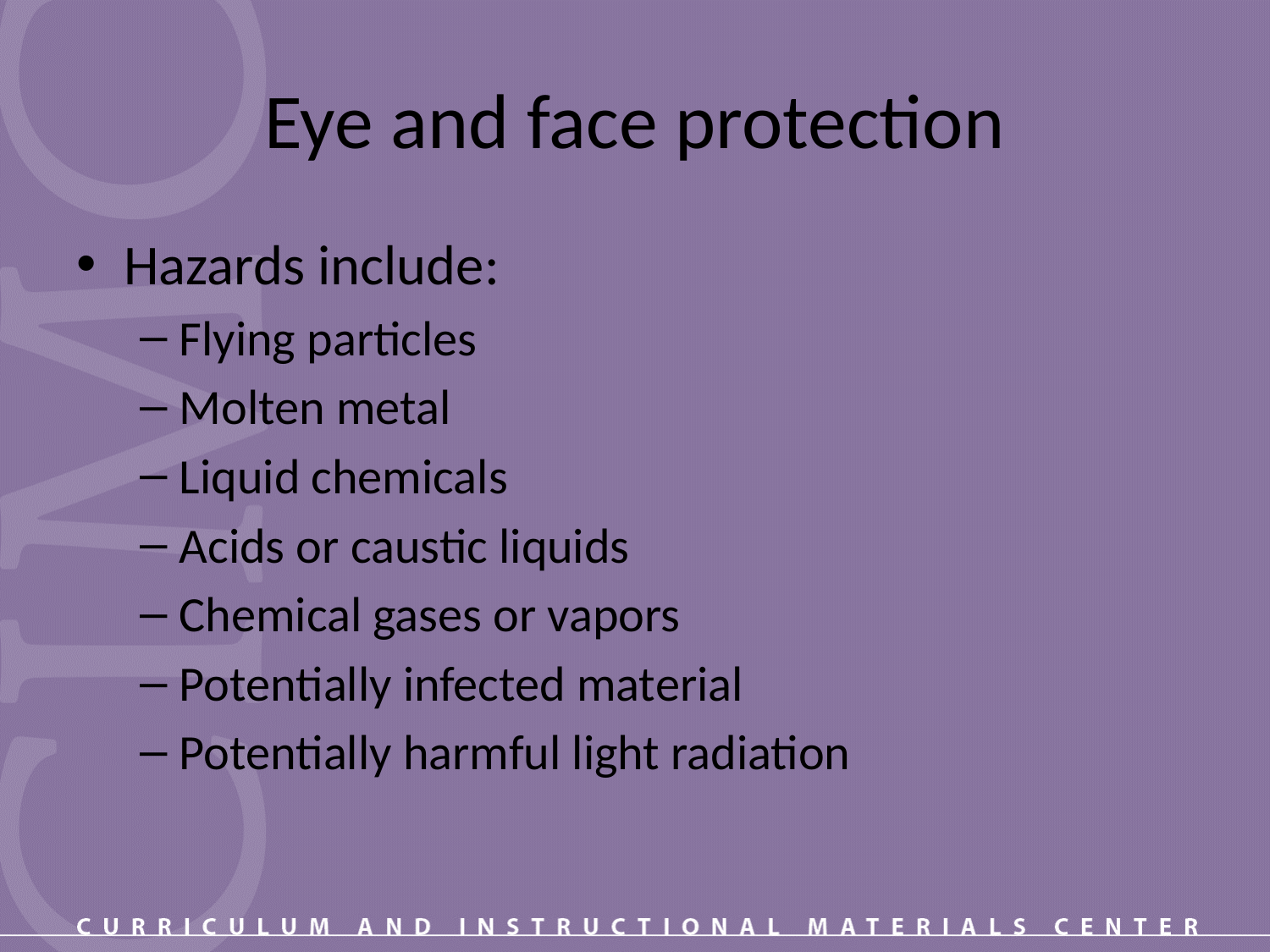

# Eye and face protection
Hazards include:
Flying particles
Molten metal
Liquid chemicals
Acids or caustic liquids
Chemical gases or vapors
Potentially infected material
Potentially harmful light radiation